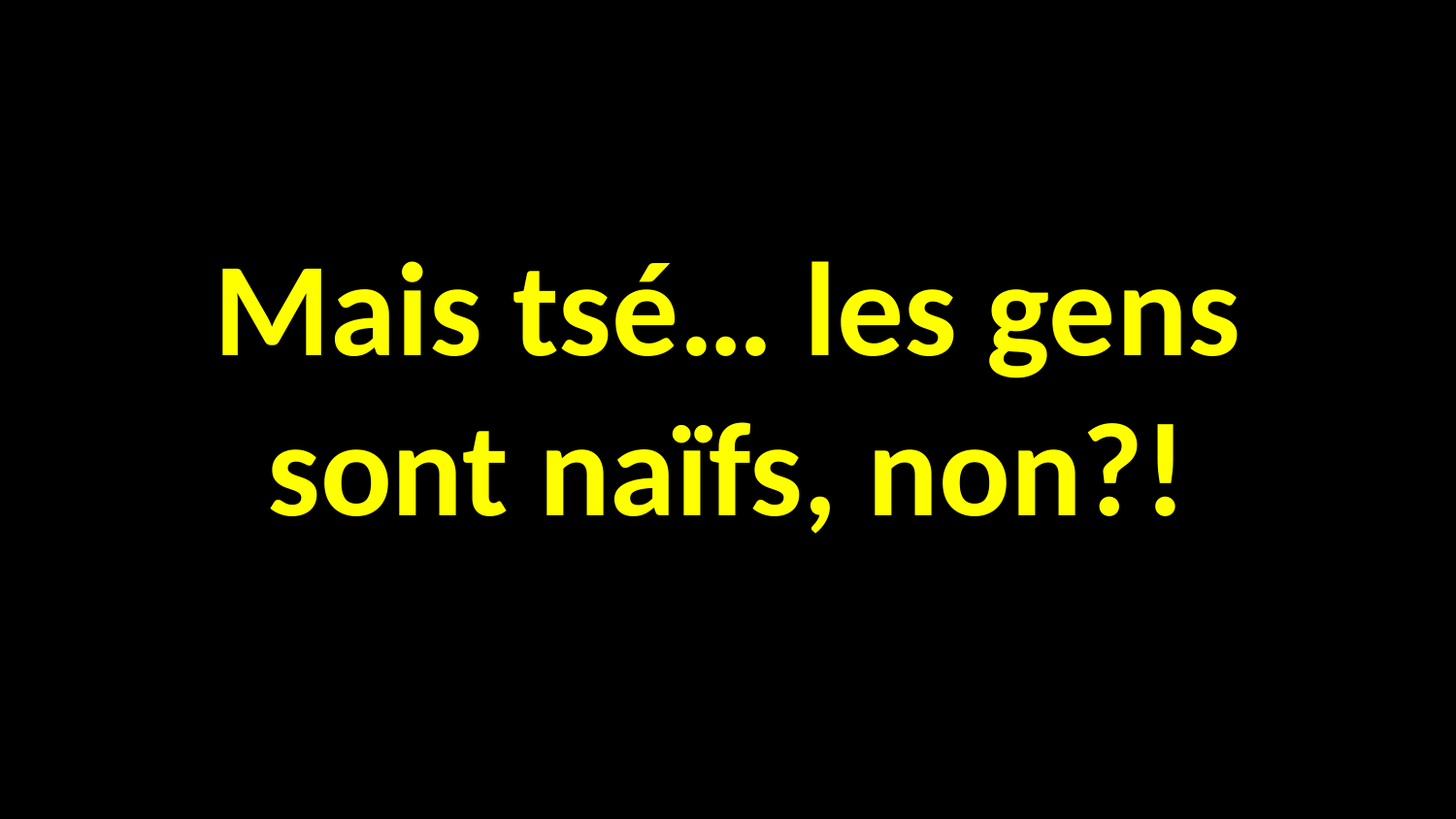

# Mais tsé… les gens sont naïfs, non?!